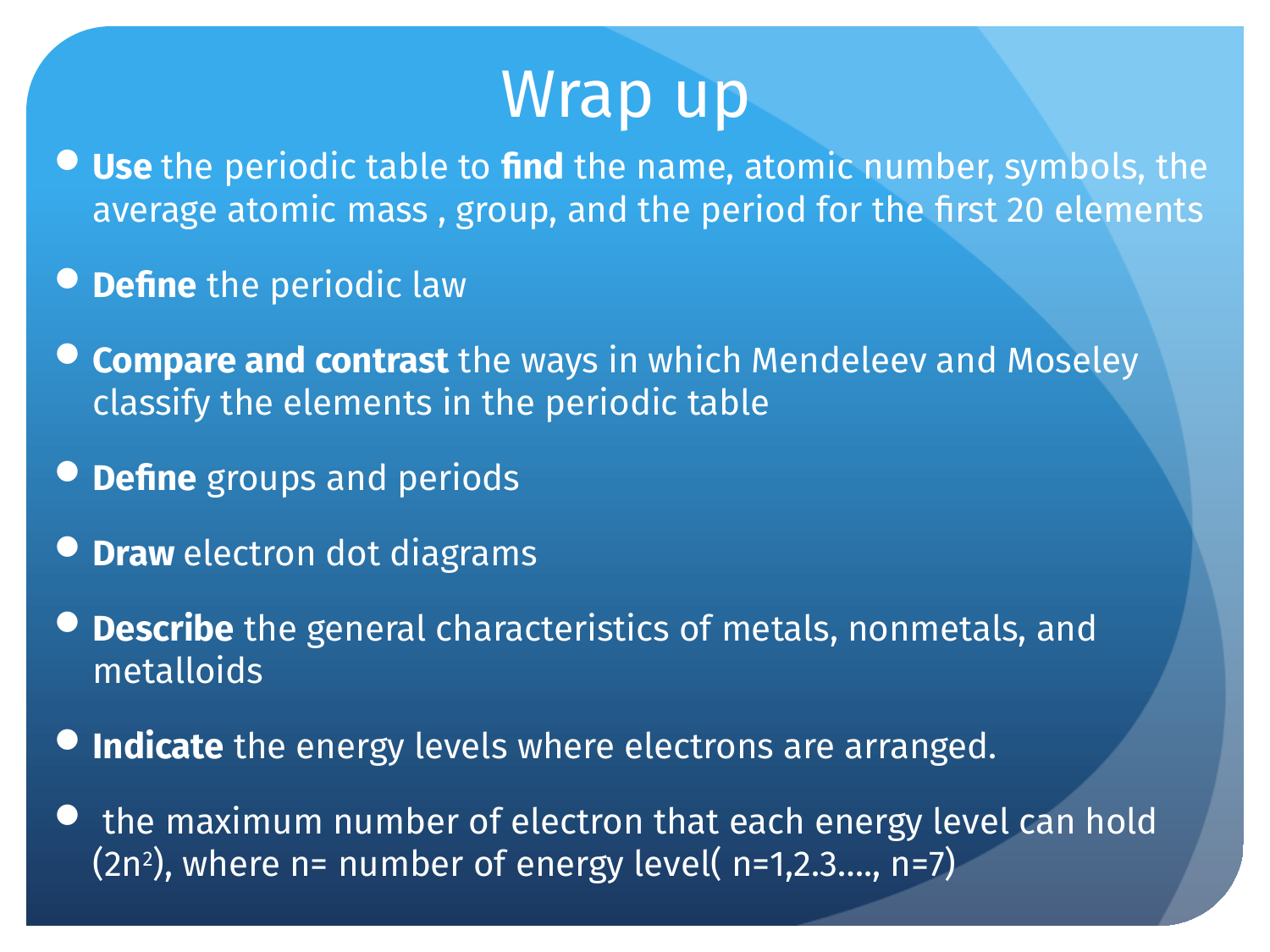

# Wrap up
Use the periodic table to find the name, atomic number, symbols, the average atomic mass , group, and the period for the first 20 elements
Define the periodic law
Compare and contrast the ways in which Mendeleev and Moseley classify the elements in the periodic table
Define groups and periods
Draw electron dot diagrams
Describe the general characteristics of metals, nonmetals, and metalloids
Indicate the energy levels where electrons are arranged.
 the maximum number of electron that each energy level can hold (2n2), where n= number of energy level( n=1,2.3…., n=7)